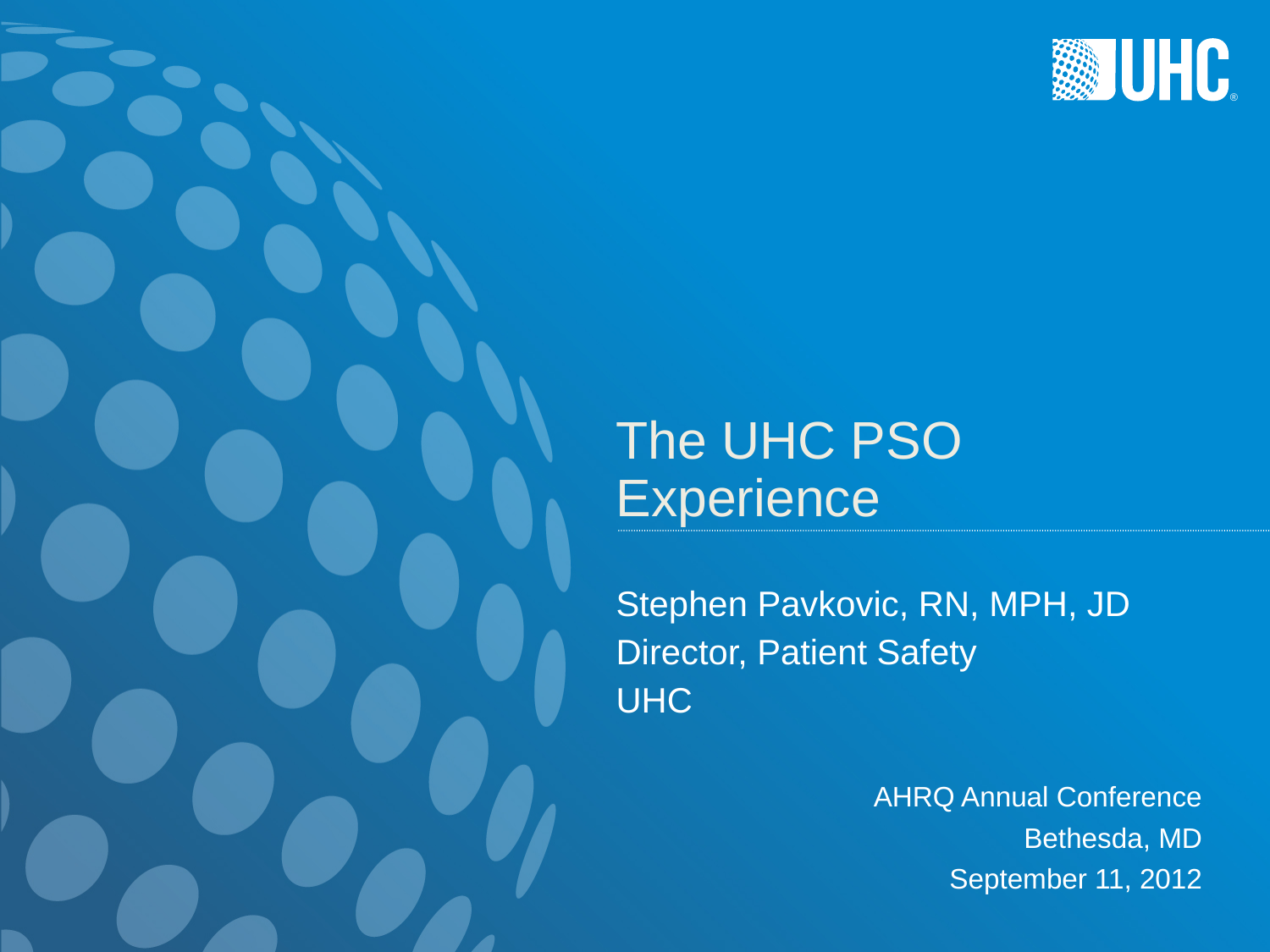

# The UHC PSO Experience

Stephen Pavkovic, RN, MPH, JD
Director, Patient Safety
UHC
AHRQ Annual Conference
Bethesda, MD
September 11, 2012